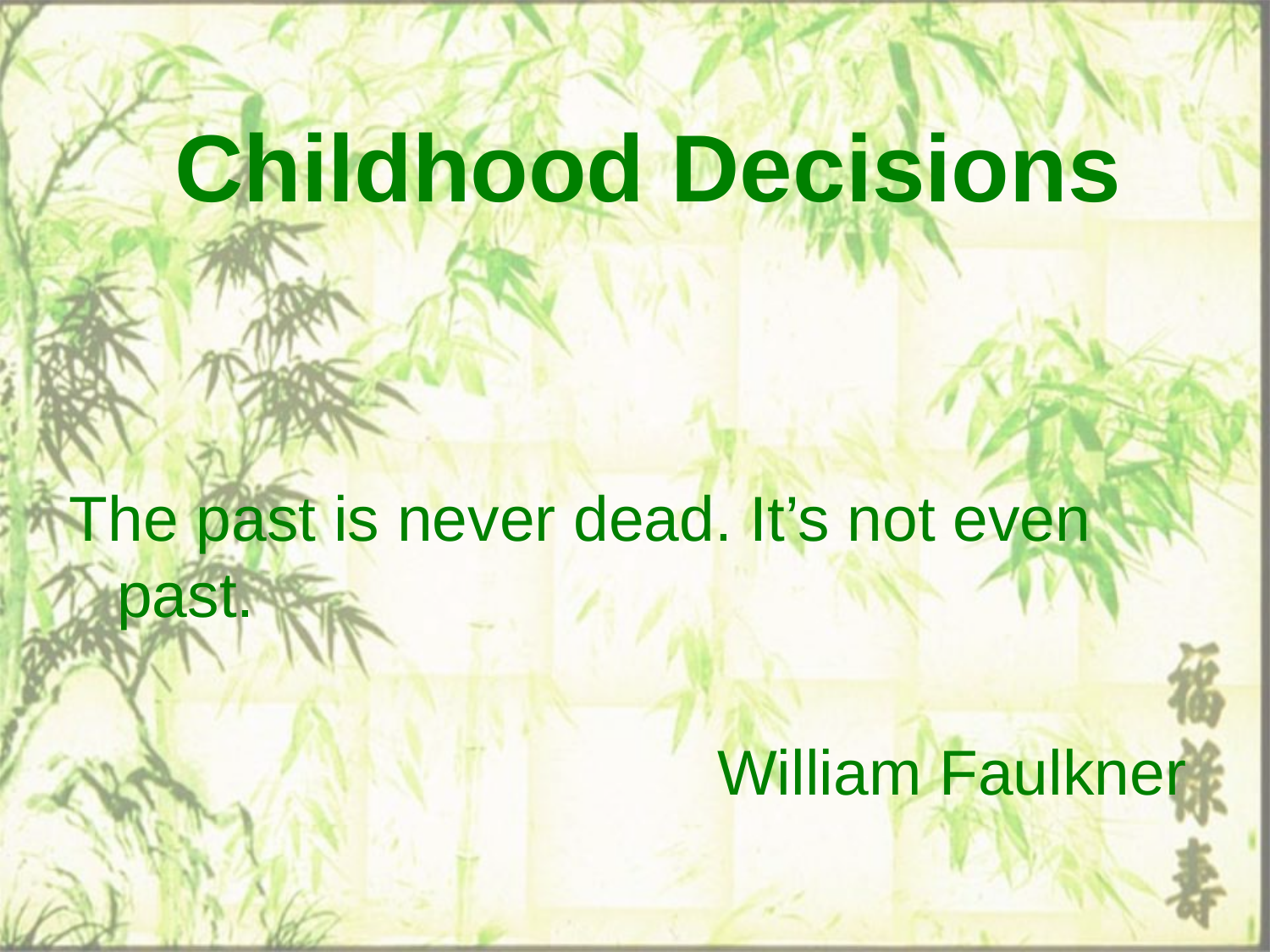

# Childhood Decisions

The past is never dead. It’s not even past.

William Faulkner